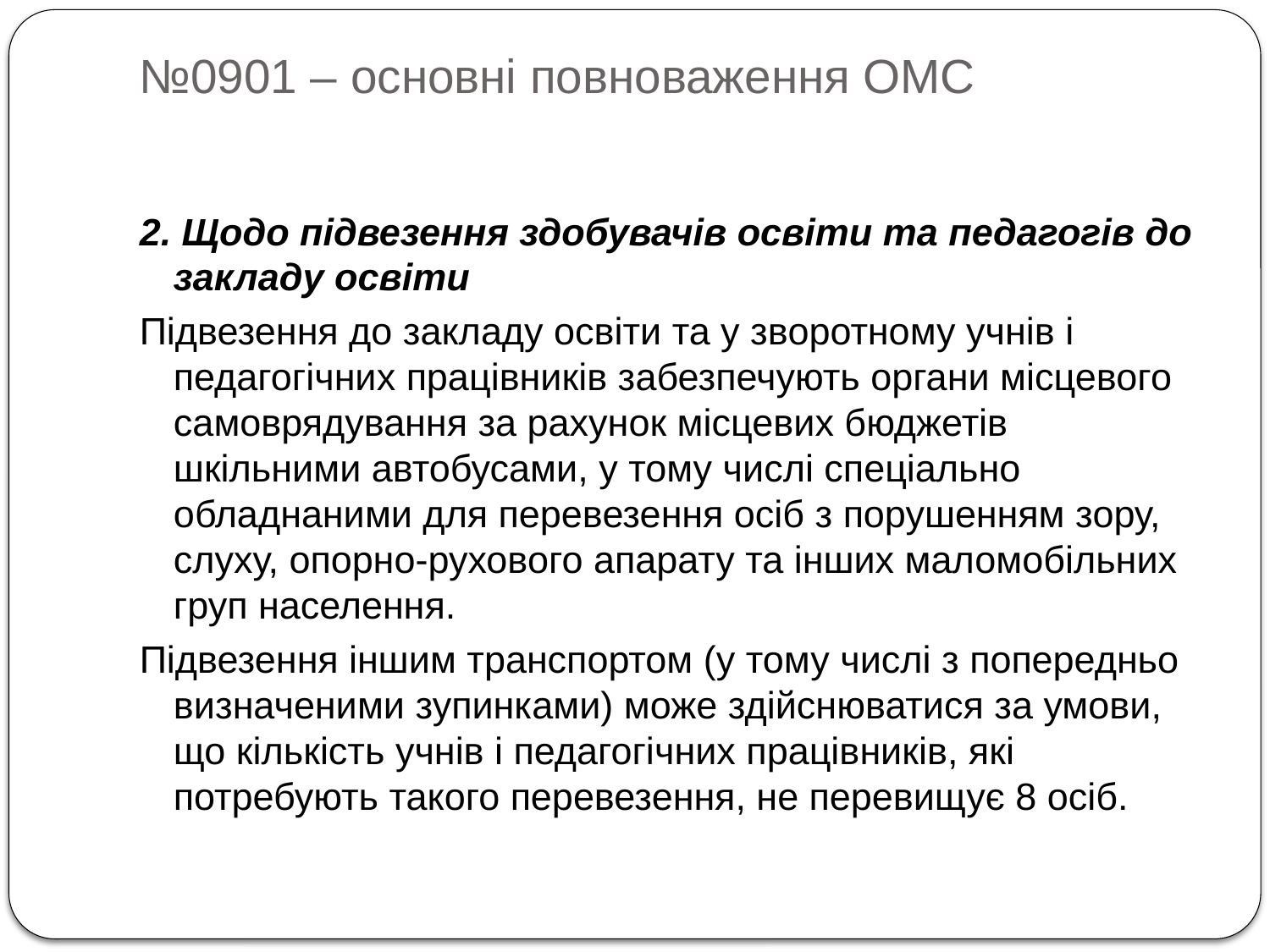

# №0901 – основні повноваження ОМС
2. Щодо підвезення здобувачів освіти та педагогів до закладу освіти
Підвезення до закладу освіти та у зворотному учнів і педагогічних працівників забезпечують органи місцевого самоврядування за рахунок місцевих бюджетів шкільними автобусами, у тому числі спеціально обладнаними для перевезення осіб з порушенням зору, слуху, опорно-рухового апарату та інших маломобільних груп населення.
Підвезення іншим транспортом (у тому числі з попередньо визначеними зупинками) може здійснюватися за умови, що кількість учнів і педагогічних працівників, які потребують такого перевезення, не перевищує 8 осіб.